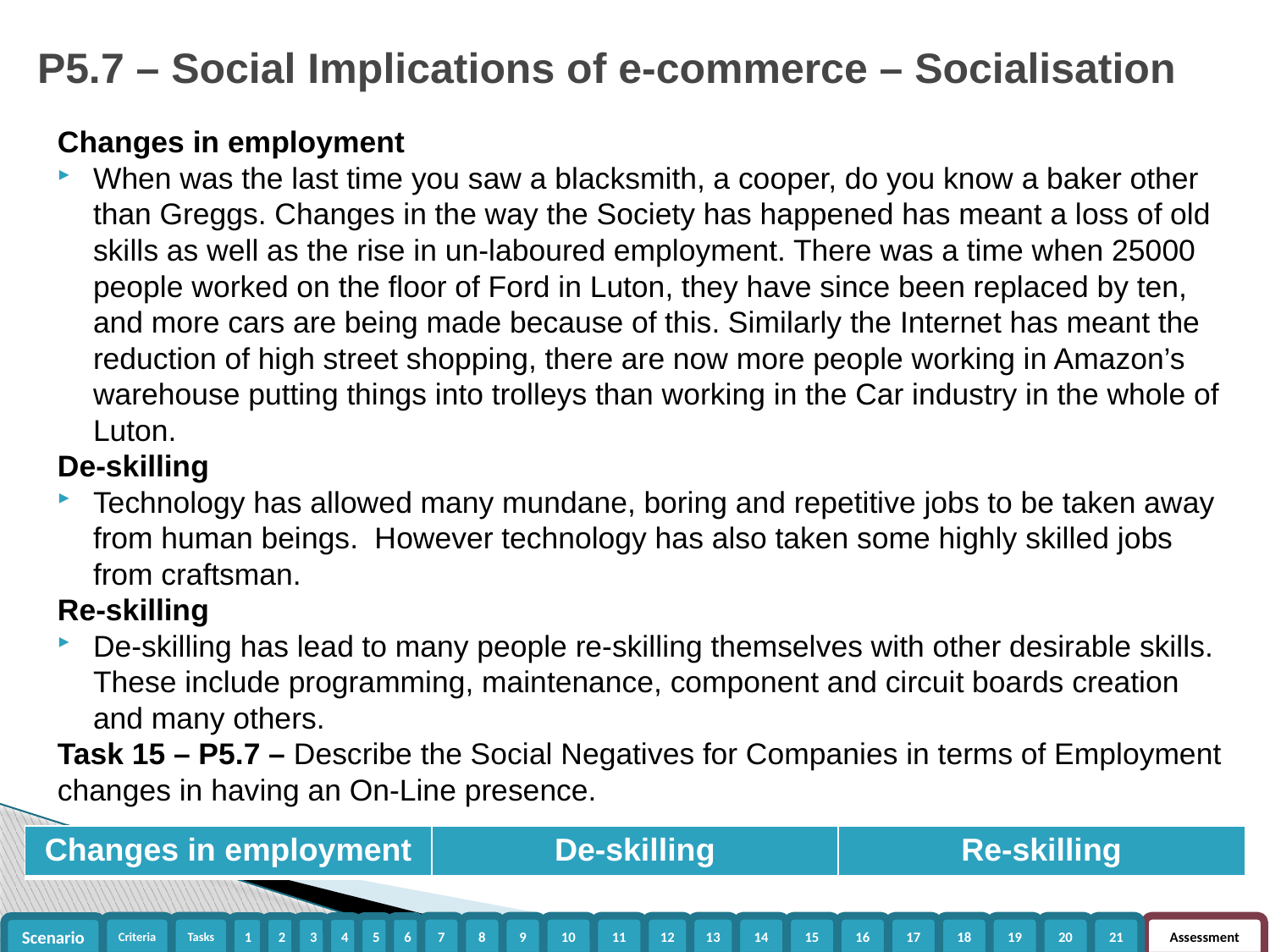

P5.7 – Social Implications of e-commerce – Socialisation
Changes in employment
When was the last time you saw a blacksmith, a cooper, do you know a baker other than Greggs. Changes in the way the Society has happened has meant a loss of old skills as well as the rise in un-laboured employment. There was a time when 25000 people worked on the floor of Ford in Luton, they have since been replaced by ten, and more cars are being made because of this. Similarly the Internet has meant the reduction of high street shopping, there are now more people working in Amazon’s warehouse putting things into trolleys than working in the Car industry in the whole of Luton.
De-skilling
Technology has allowed many mundane, boring and repetitive jobs to be taken away from human beings.  However technology has also taken some highly skilled jobs from craftsman.
Re-skilling
De-skilling has lead to many people re-skilling themselves with other desirable skills.  These include programming, maintenance, component and circuit boards creation and many others.
Task 15 – P5.7 – Describe the Social Negatives for Companies in terms of Employment changes in having an On-Line presence.
| Changes in employment | De-skilling | Re-skilling |
| --- | --- | --- |